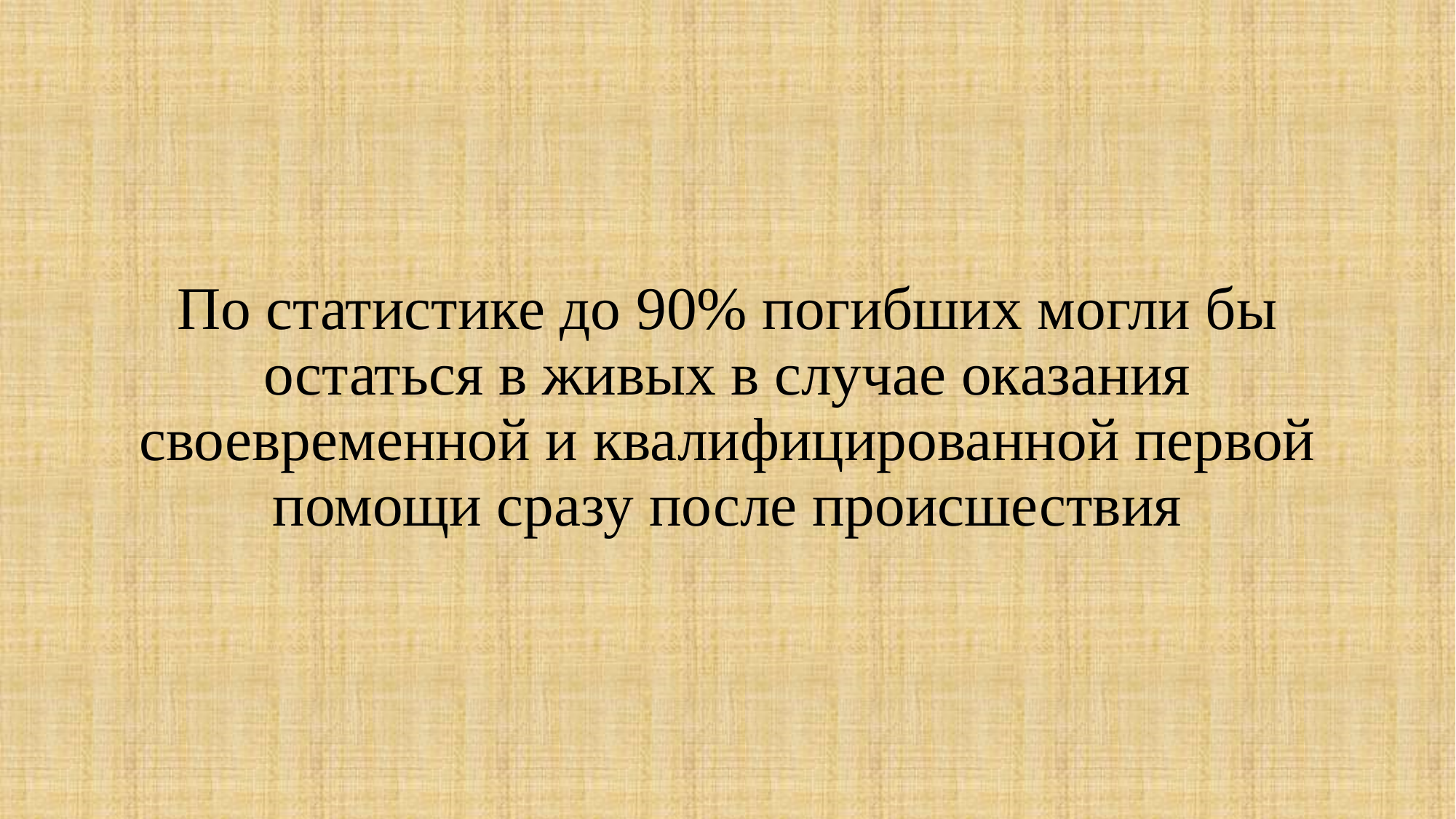

# По статистике до 90% погибших могли бы остаться в живых в случае оказания своевременной и квалифицированной первой помощи сразу после происшествия